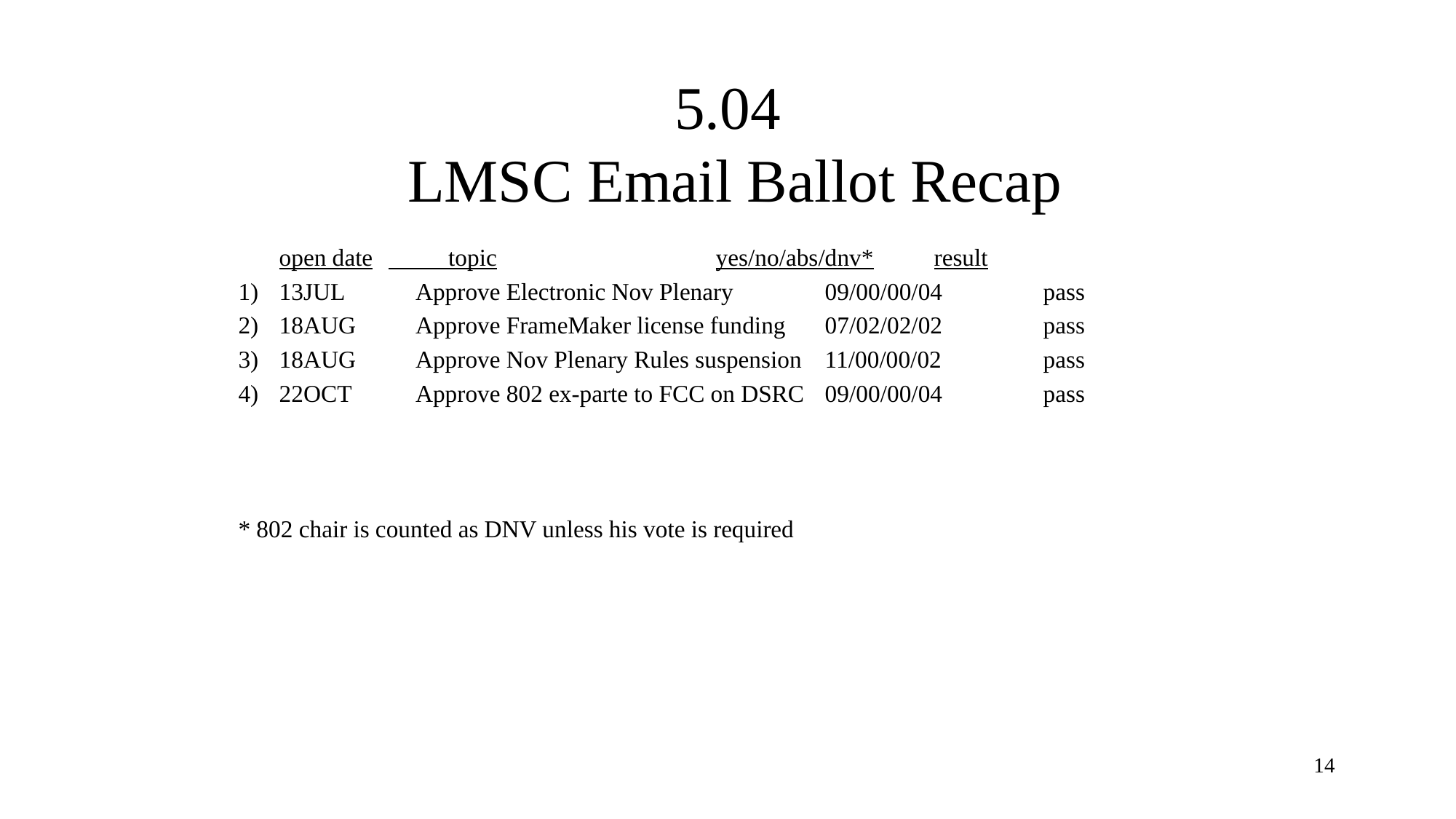

# 5.04 LMSC Email Ballot Recap
	open date	          topic			yes/no/abs/dnv*	result
13JUL	Approve Electronic Nov Plenary	09/00/00/04	pass
18AUG	Approve FrameMaker license funding	07/02/02/02	pass
18AUG	Approve Nov Plenary Rules suspension	11/00/00/02	pass
22OCT	Approve 802 ex-parte to FCC on DSRC	09/00/00/04	pass

* 802 chair is counted as DNV unless his vote is required

14